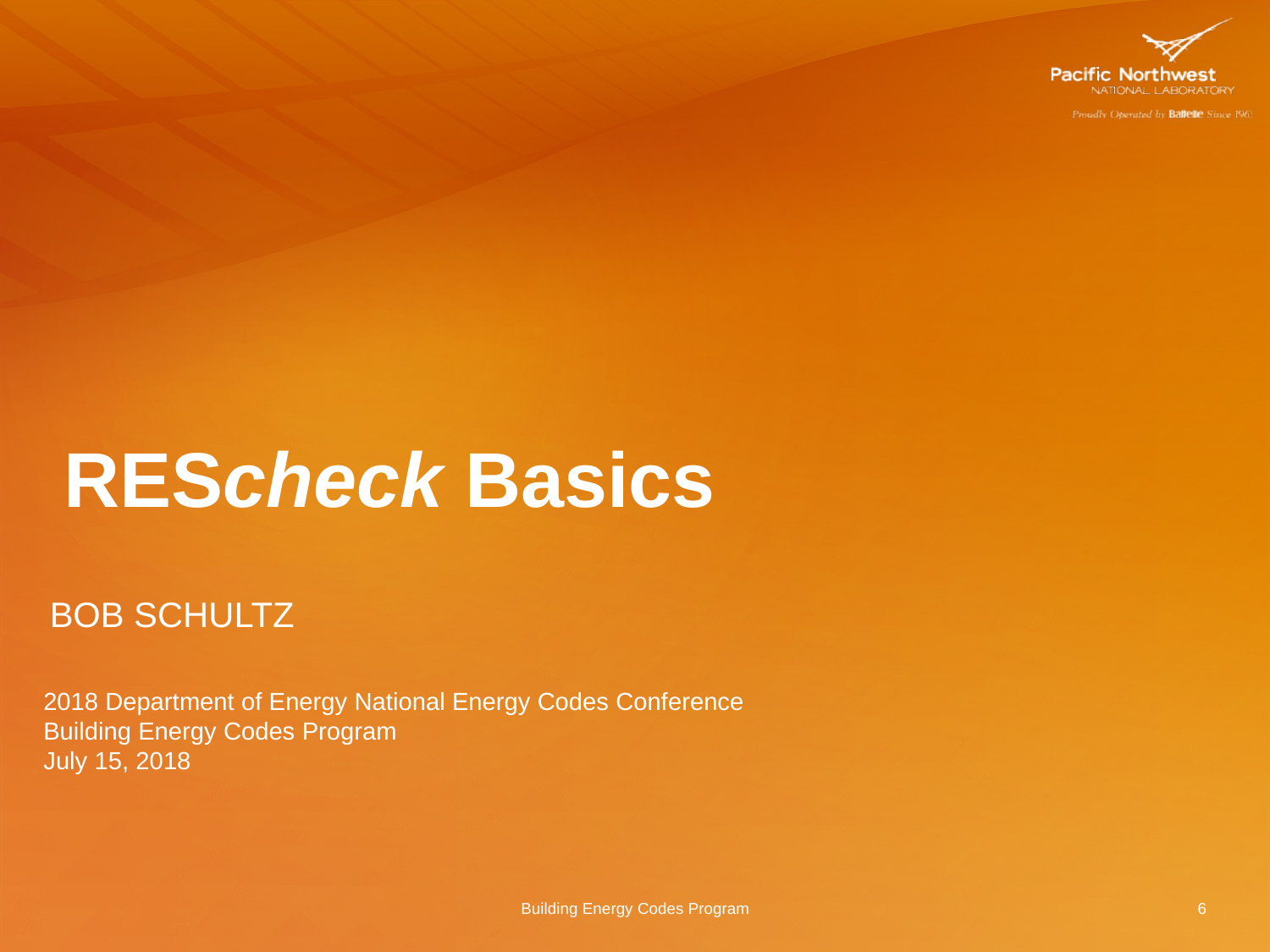

# REScheck Basics
bob schultz
2018 Department of Energy National Energy Codes Conference
Building Energy Codes Program
July 15, 2018

Building Energy Codes Program
6